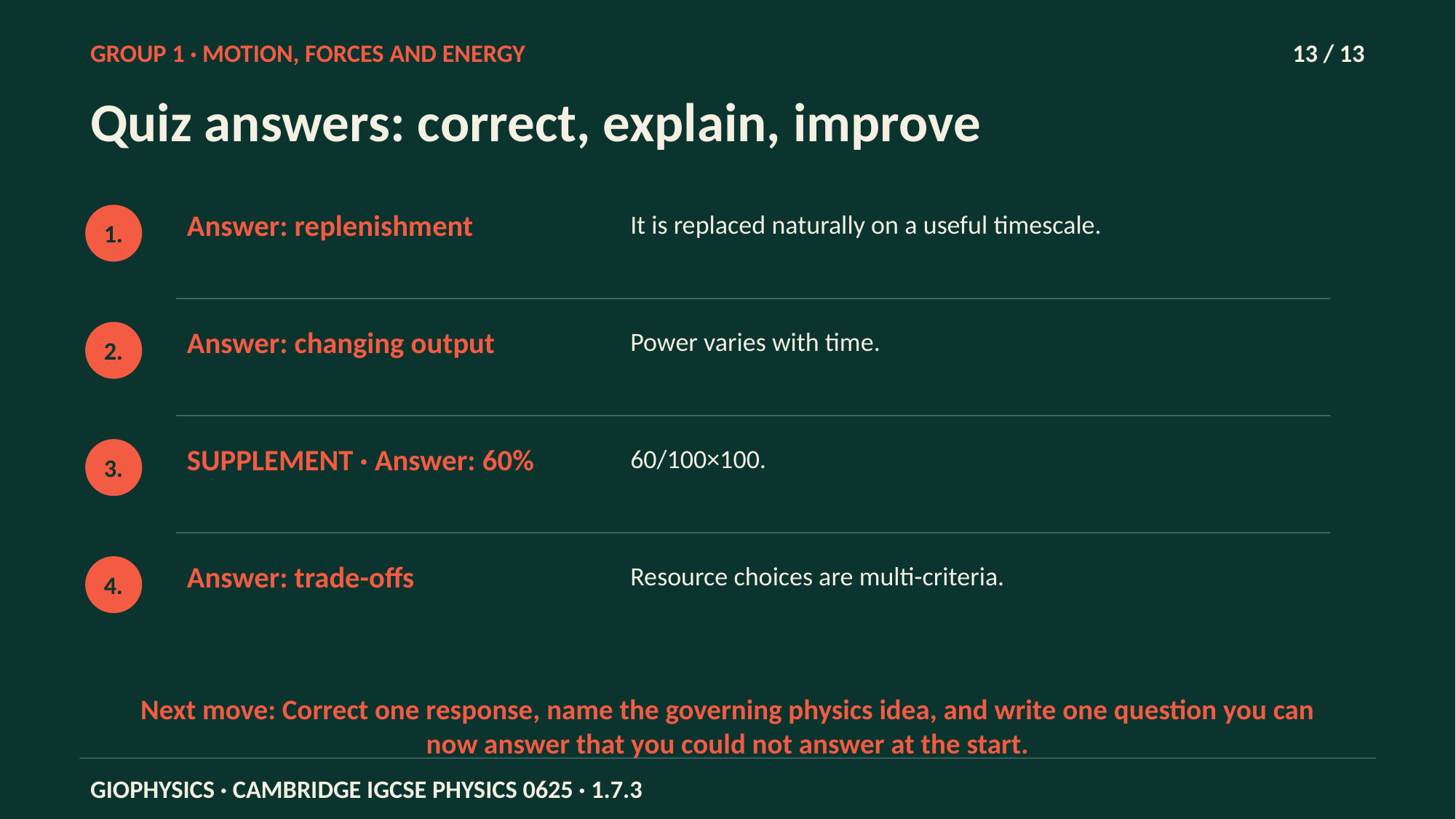

GROUP 1 · MOTION, FORCES AND ENERGY
13 / 13
Quiz answers: correct, explain, improve
Answer: replenishment
It is replaced naturally on a useful timescale.

1.

Answer: changing output
Power varies with time.

2.

SUPPLEMENT · Answer: 60%
60/100×100.

3.

Answer: trade-offs
Resource choices are multi-criteria.

4.
Next move: Correct one response, name the governing physics idea, and write one question you can now answer that you could not answer at the start.

GIOPHYSICS · CAMBRIDGE IGCSE PHYSICS 0625 · 1.7.3